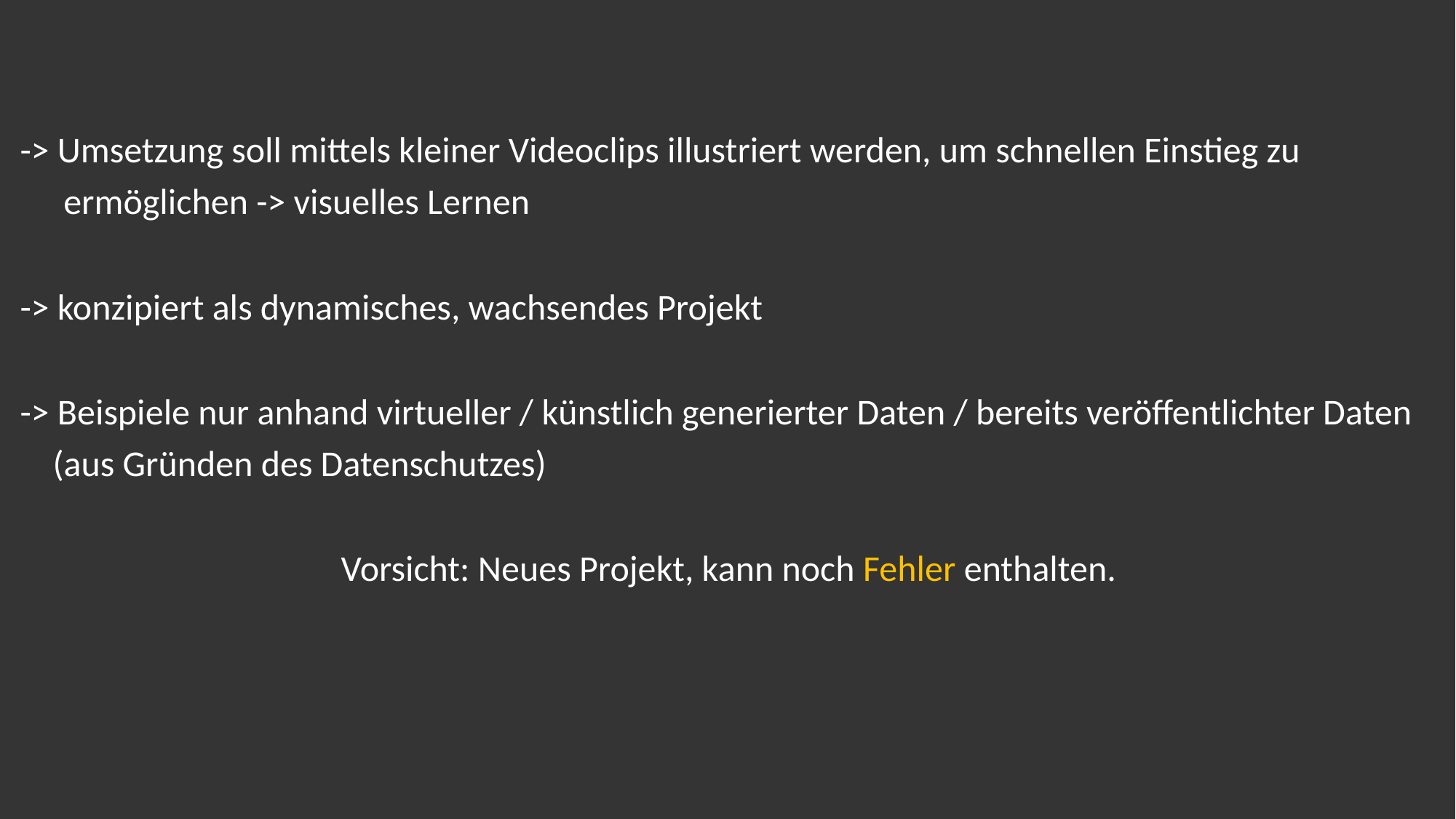

-> Umsetzung soll mittels kleiner Videoclips illustriert werden, um schnellen Einstieg zu ermöglichen -> visuelles Lernen

-> konzipiert als dynamisches, wachsendes Projekt

-> Beispiele nur anhand virtueller / künstlich generierter Daten / bereits veröffentlichter Daten
    (aus Gründen des Datenschutzes)

Vorsicht: Neues Projekt, kann noch Fehler enthalten.